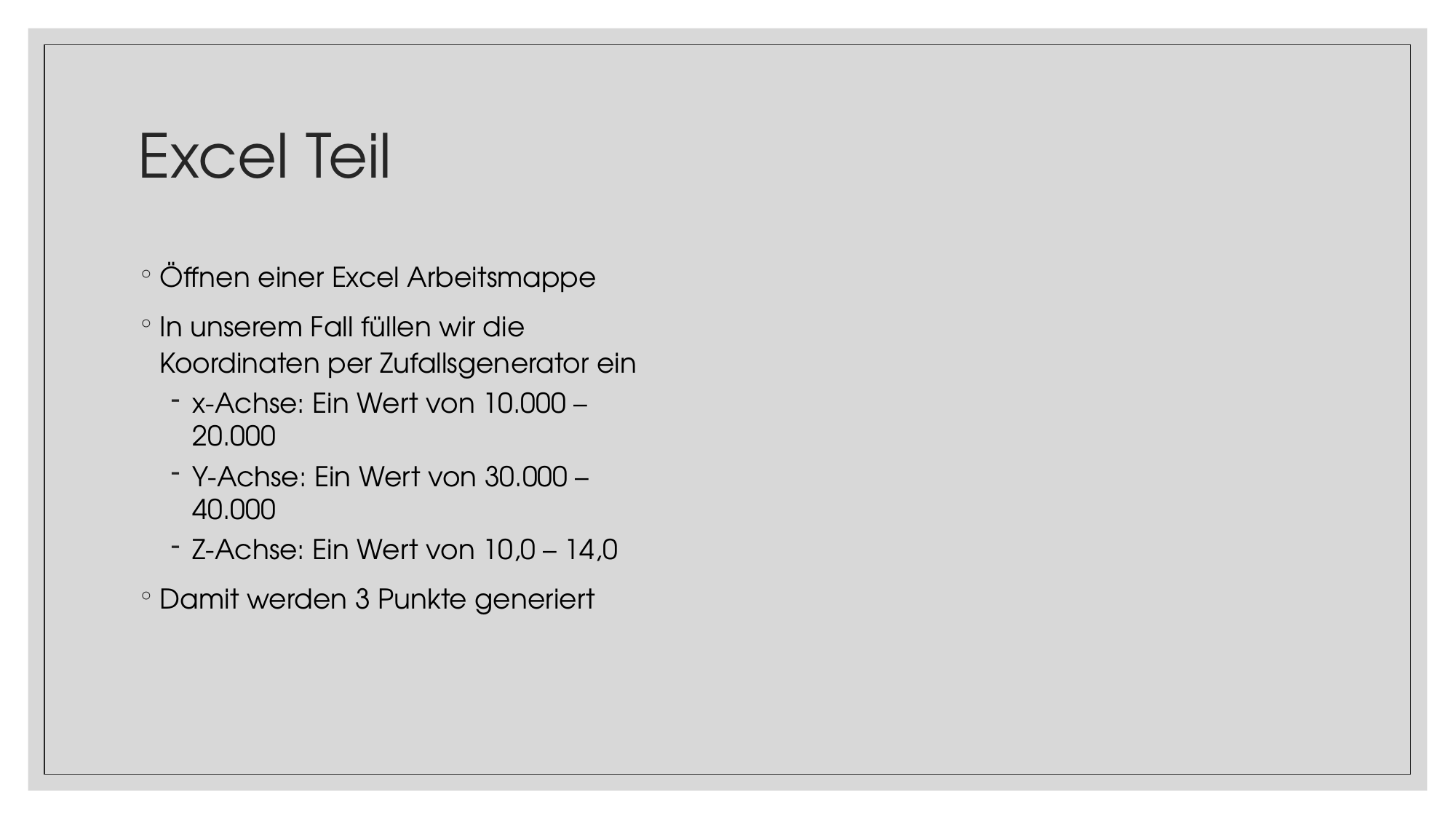

# Excel Teil
Öffnen einer Excel Arbeitsmappe
In unserem Fall füllen wir die Koordinaten per Zufallsgenerator ein
x-Achse: Ein Wert von 10.000 – 20.000
Y-Achse: Ein Wert von 30.000 – 40.000
Z-Achse: Ein Wert von 10,0 – 14,0
Damit werden 3 Punkte generiert